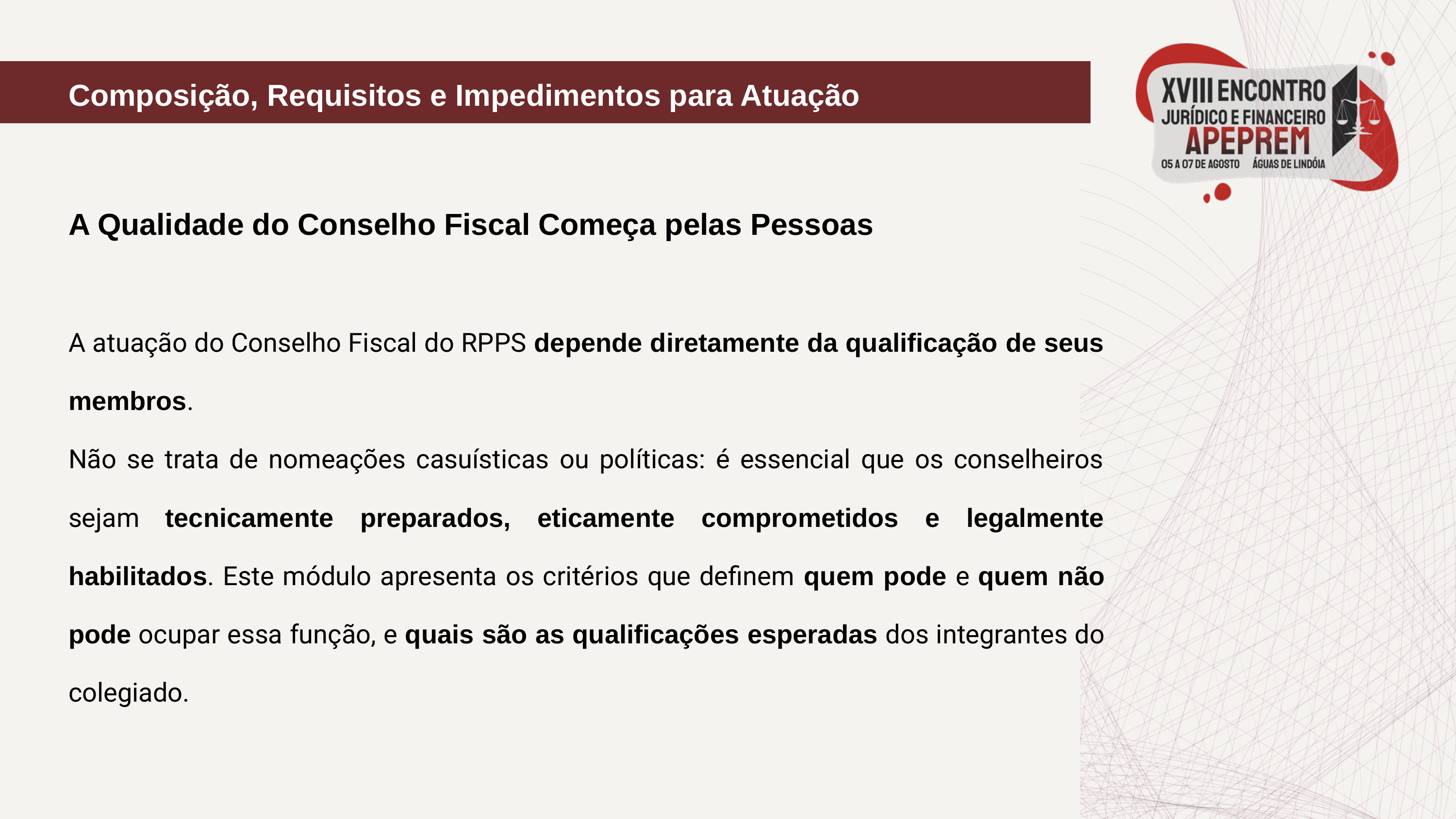

Composição, Requisitos e Impedimentos para Atuação
A Qualidade do Conselho Fiscal Começa pelas Pessoas
A atuação do Conselho Fiscal do RPPS depende diretamente da qualificação de seus membros.
Não se trata de nomeações casuísticas ou políticas: é essencial que os conselheiros sejam tecnicamente preparados, eticamente comprometidos e legalmente habilitados. Este módulo apresenta os critérios que definem quem pode e quem não pode ocupar essa função, e quais são as qualificações esperadas dos integrantes do colegiado.